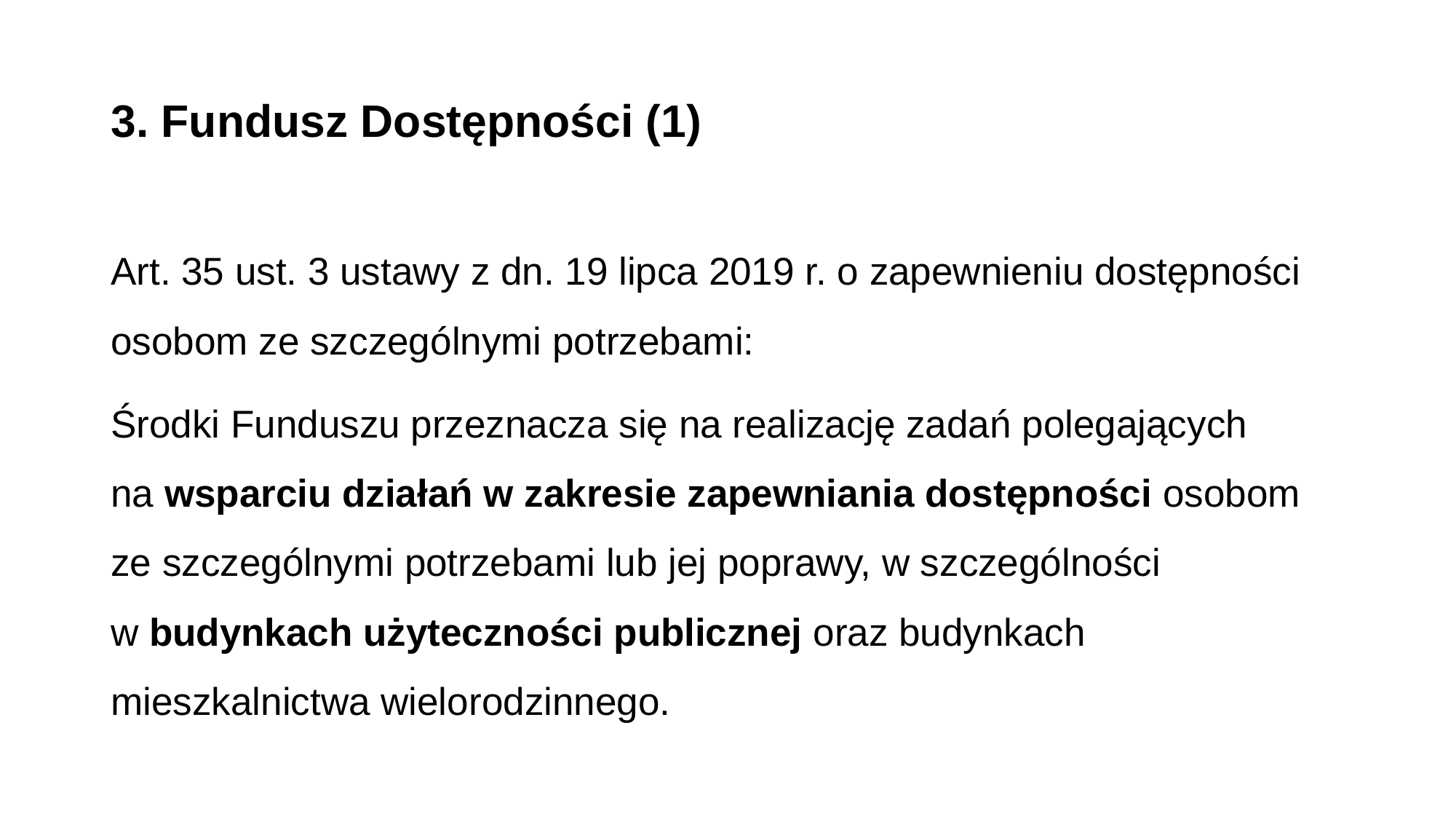

# 3. Fundusz Dostępności (1)
Art. 35 ust. 3 ustawy z dn. 19 lipca 2019 r. o zapewnieniu dostępności osobom ze szczególnymi potrzebami:
Środki Funduszu przeznacza się na realizację zadań polegających
na wsparciu działań w zakresie zapewniania dostępności osobom
ze szczególnymi potrzebami lub jej poprawy, w szczególności
w budynkach użyteczności publicznej oraz budynkach mieszkalnictwa wielorodzinnego.